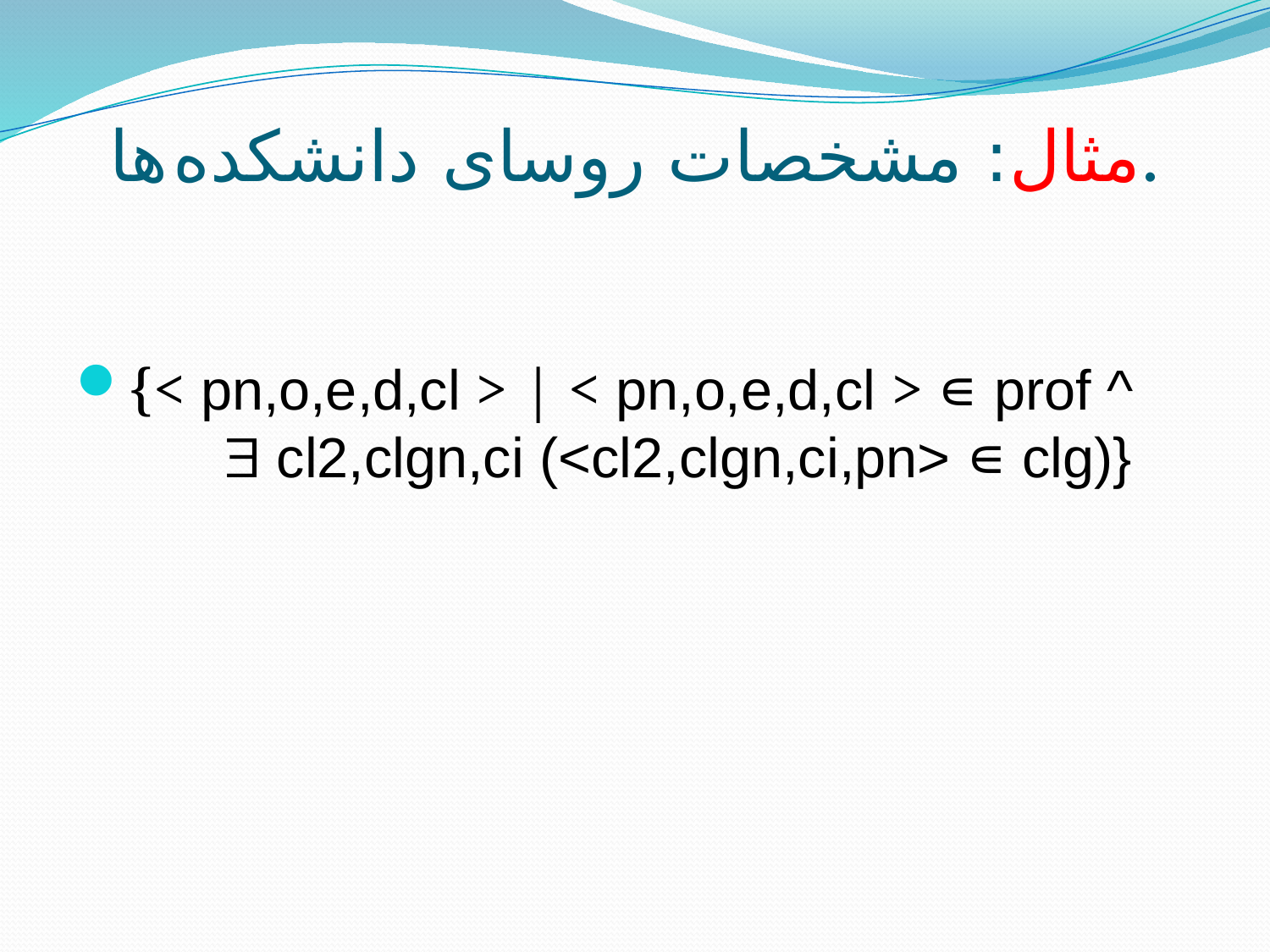

# مثال: مشخصات روسای دانشکده ها.
{< pn,o,e,d,cl > | < pn,o,e,d,cl > ∊ prof ^           ∃ cl2,clgn,ci (<cl2,clgn,ci,pn> ∊ clg)}